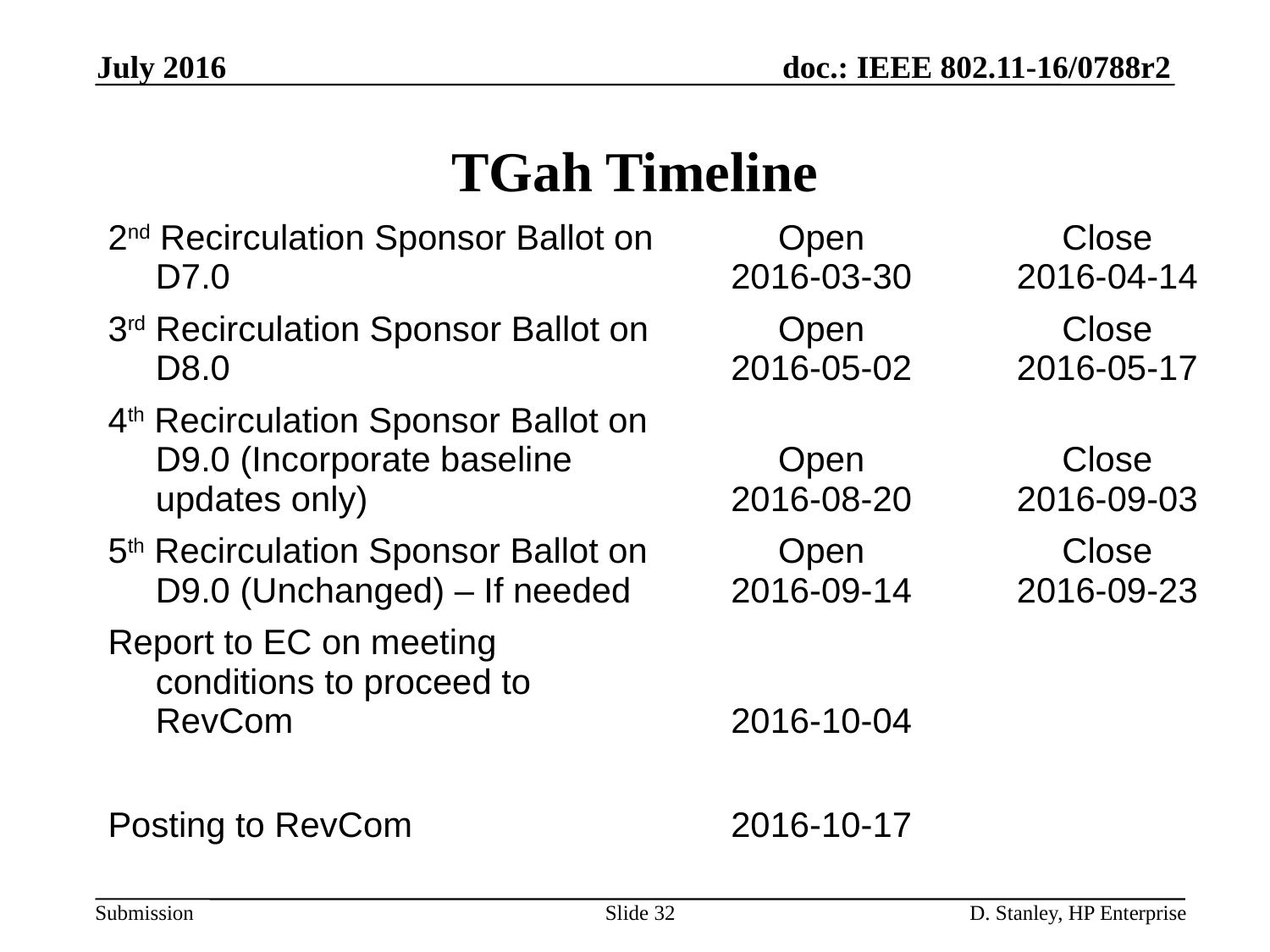

July 2016
# TGah Timeline
| 2nd Recirculation Sponsor Ballot on D7.0 | Open 2016-03-30 | Close 2016-04-14 |
| --- | --- | --- |
| 3rd Recirculation Sponsor Ballot on D8.0 | Open 2016-05-02 | Close 2016-05-17 |
| 4th Recirculation Sponsor Ballot on D9.0 (Incorporate baseline updates only) | Open 2016-08-20 | Close 2016-09-03 |
| 5th Recirculation Sponsor Ballot on D9.0 (Unchanged) – If needed | Open 2016-09-14 | Close 2016-09-23 |
| Report to EC on meeting conditions to proceed to RevCom | 2016-10-04 |  |
| Posting to RevCom | 2016-10-17 |  |
Slide 32
D. Stanley, HP Enterprise